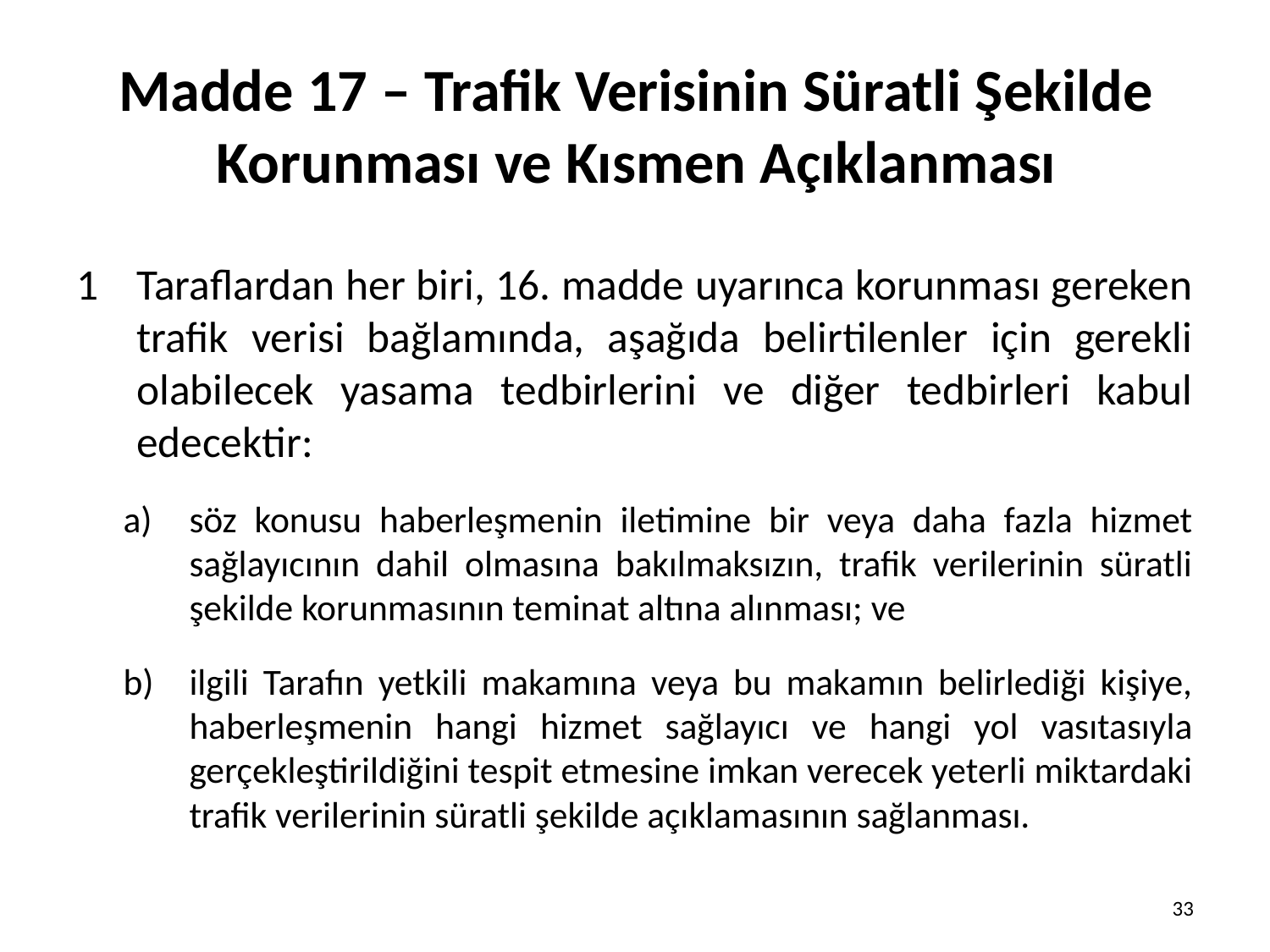

# Madde 17 – Trafik Verisinin Süratli Şekilde Korunması ve Kısmen Açıklanması
Taraflardan her biri, 16. madde uyarınca korunması gereken trafik verisi bağlamında, aşağıda belirtilenler için gerekli olabilecek yasama tedbirlerini ve diğer tedbirleri kabul edecektir:
söz konusu haberleşmenin iletimine bir veya daha fazla hizmet sağlayıcının dahil olmasına bakılmaksızın, trafik verilerinin süratli şekilde korunmasının teminat altına alınması; ve
ilgili Tarafın yetkili makamına veya bu makamın belirlediği kişiye, haberleşmenin hangi hizmet sağlayıcı ve hangi yol vasıtasıyla gerçekleştirildiğini tespit etmesine imkan verecek yeterli miktardaki trafik verilerinin süratli şekilde açıklamasının sağlanması.
33